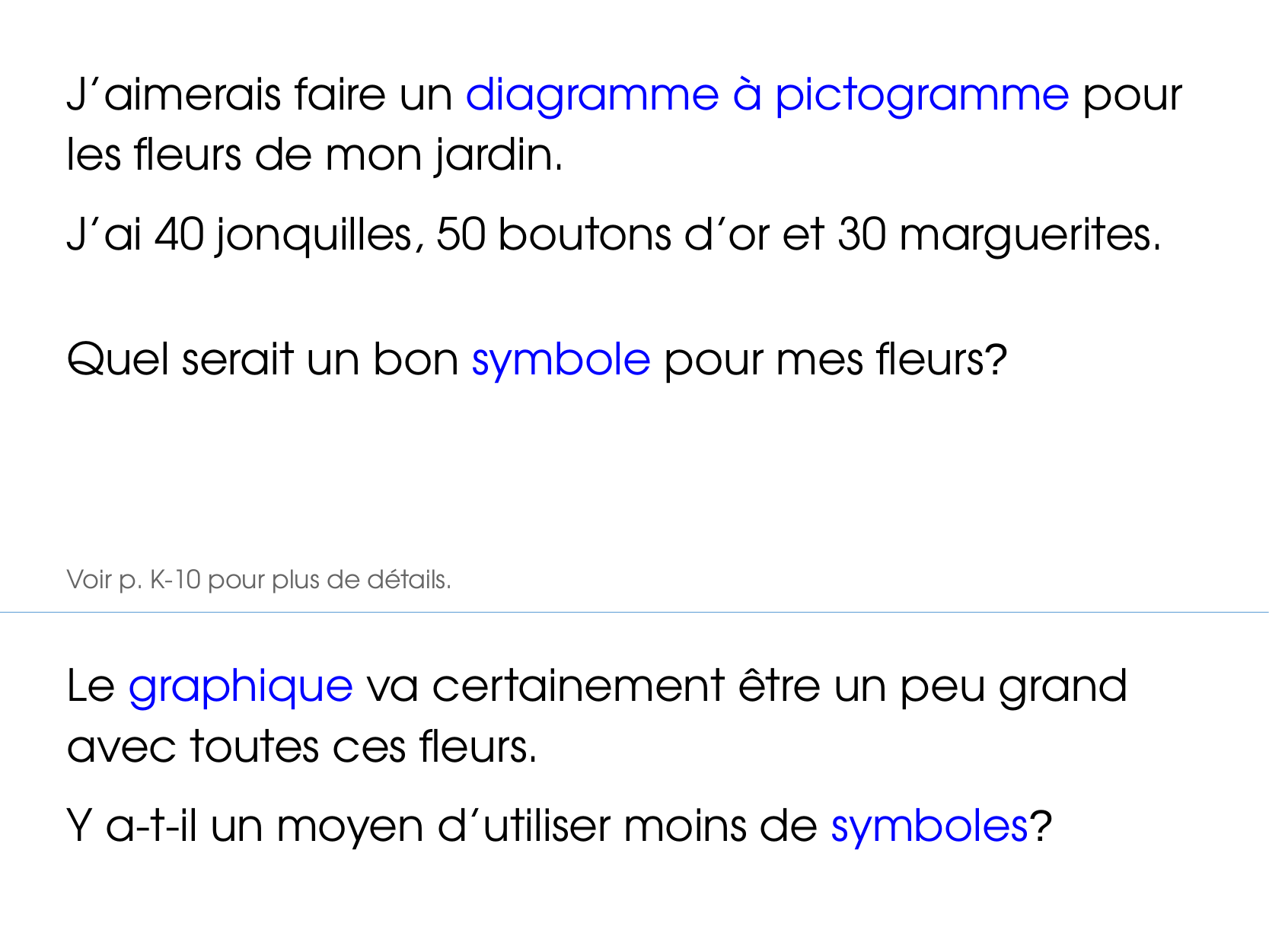

J’aimerais faire un diagramme à pictogramme pour les fleurs de mon jardin.
J’ai 40 jonquilles, 50 boutons d’or et 30 marguerites.
Quel serait un bon symbole pour mes fleurs?
Voir p. K-10 pour plus de détails.
Le graphique va certainement être un peu grand avec toutes ces fleurs.
Y a-t-il un moyen d’utiliser moins de symboles?